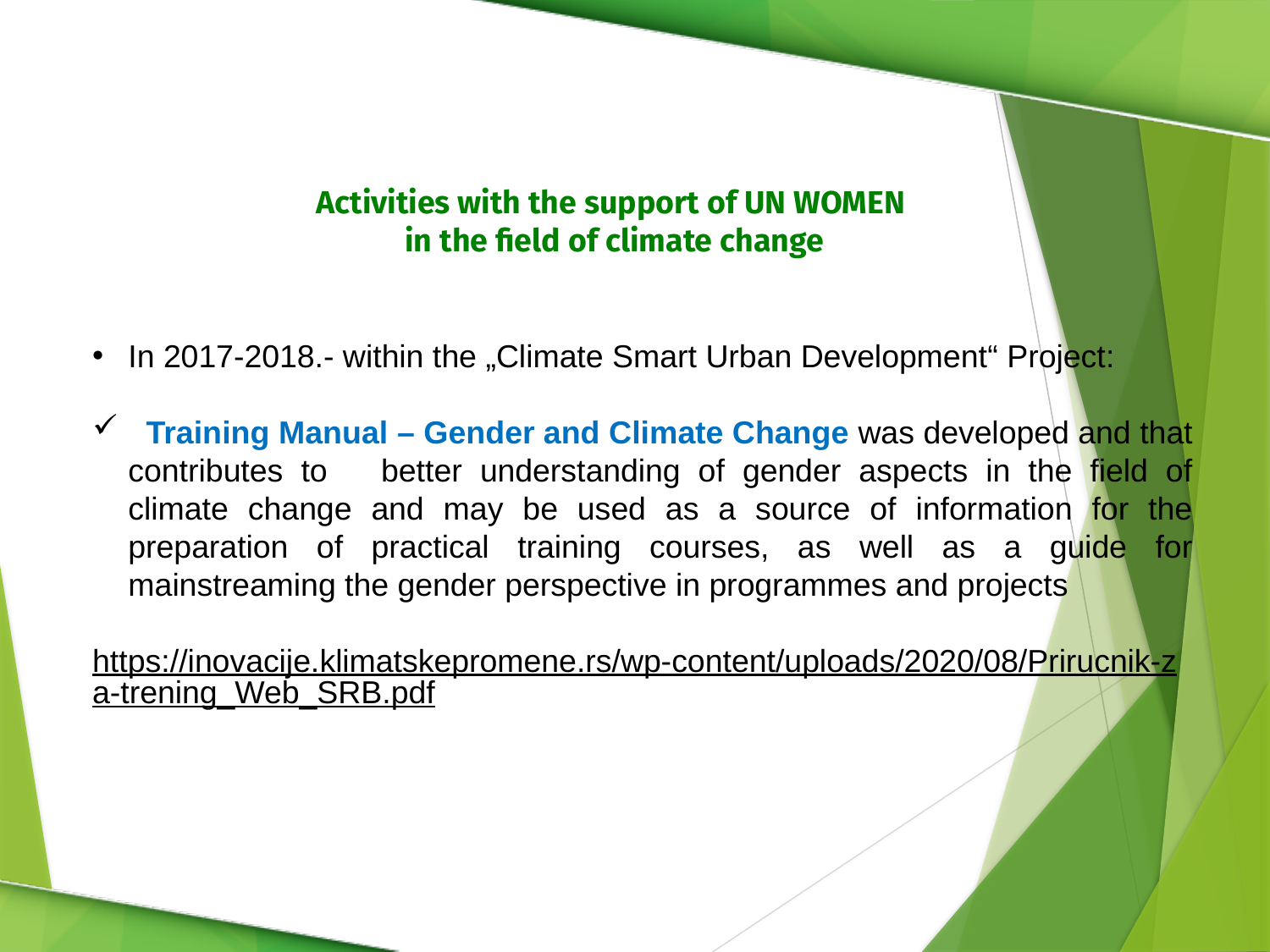

Activities with the support of UN WOMEN
in the field of climate change

In 2017-2018.- within the „Climate Smart Urban Development“ Project:

  Training Manual – Gender and Climate Change was developed and that contributes to   better understanding of gender aspects in the field of climate change and may be used as a source of information for the preparation of practical training courses, as well as a guide for mainstreaming the gender perspective in programmes and projects

https://inovacije.klimatskepromene.rs/wp-content/uploads/2020/08/Prirucnik-za-trening_Web_SRB.pdf

Досадашње активности уз подршку UN WOMEN у области климатских промена